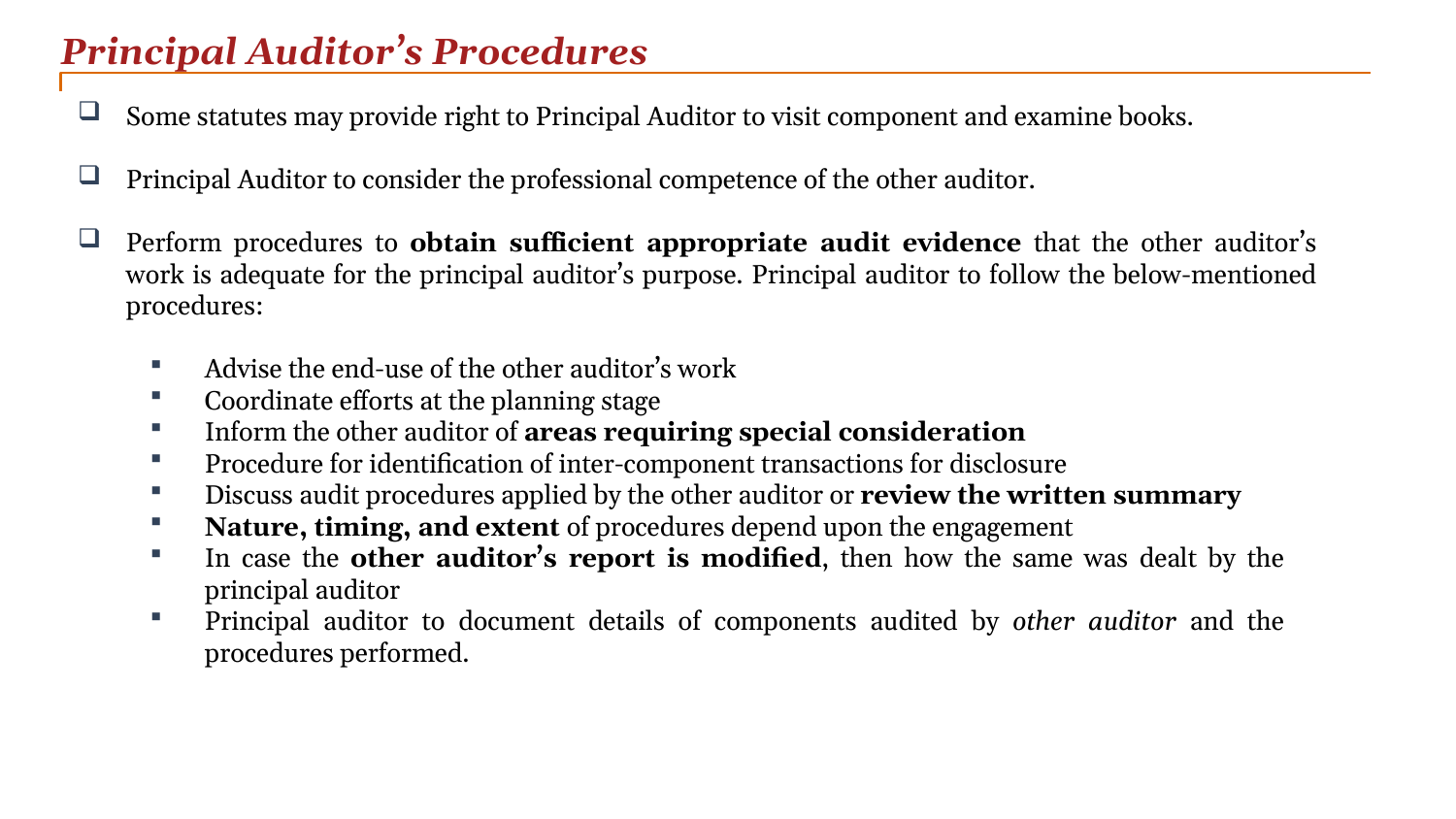

Principal Auditor’s Procedures
Some statutes may provide right to Principal Auditor to visit component and examine books.
Principal Auditor to consider the professional competence of the other auditor.

Perform procedures to obtain sufficient appropriate audit evidence that the other auditor’s work is adequate for the principal auditor’s purpose. Principal auditor to follow the below-mentioned procedures:

Advise the end-use of the other auditor’s work
Coordinate efforts at the planning stage
Inform the other auditor of areas requiring special consideration
Procedure for identification of inter-component transactions for disclosure
Discuss audit procedures applied by the other auditor or review the written summary
Nature, timing, and extent of procedures depend upon the engagement
In case the other auditor’s report is modified, then how the same was dealt by the principal auditor
Principal auditor to document details of components audited by other auditor and the procedures performed.